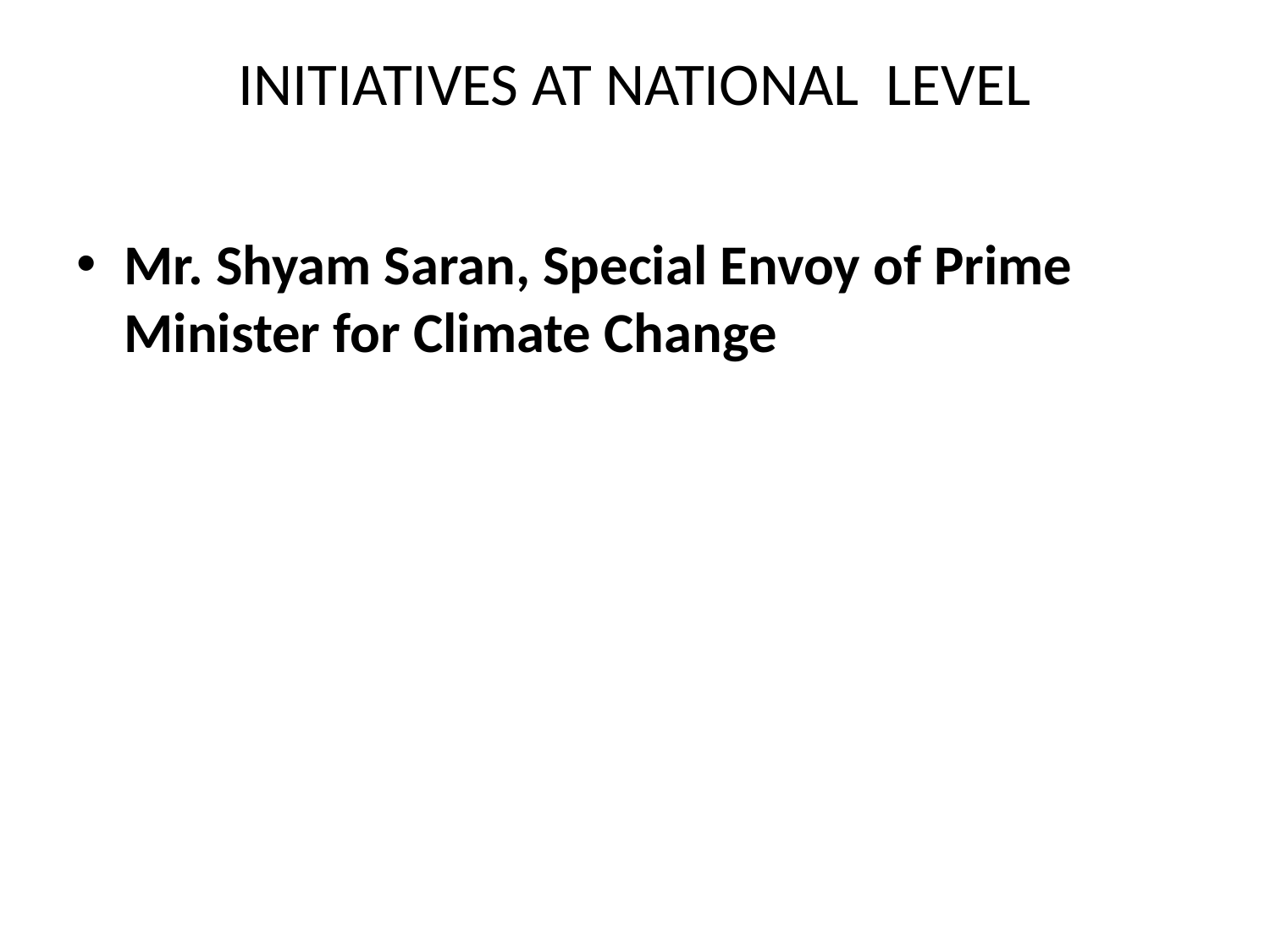

# INITIATIVES AT NATIONAL  LEVEL
Mr. Shyam Saran, Special Envoy of Prime Minister for Climate Change